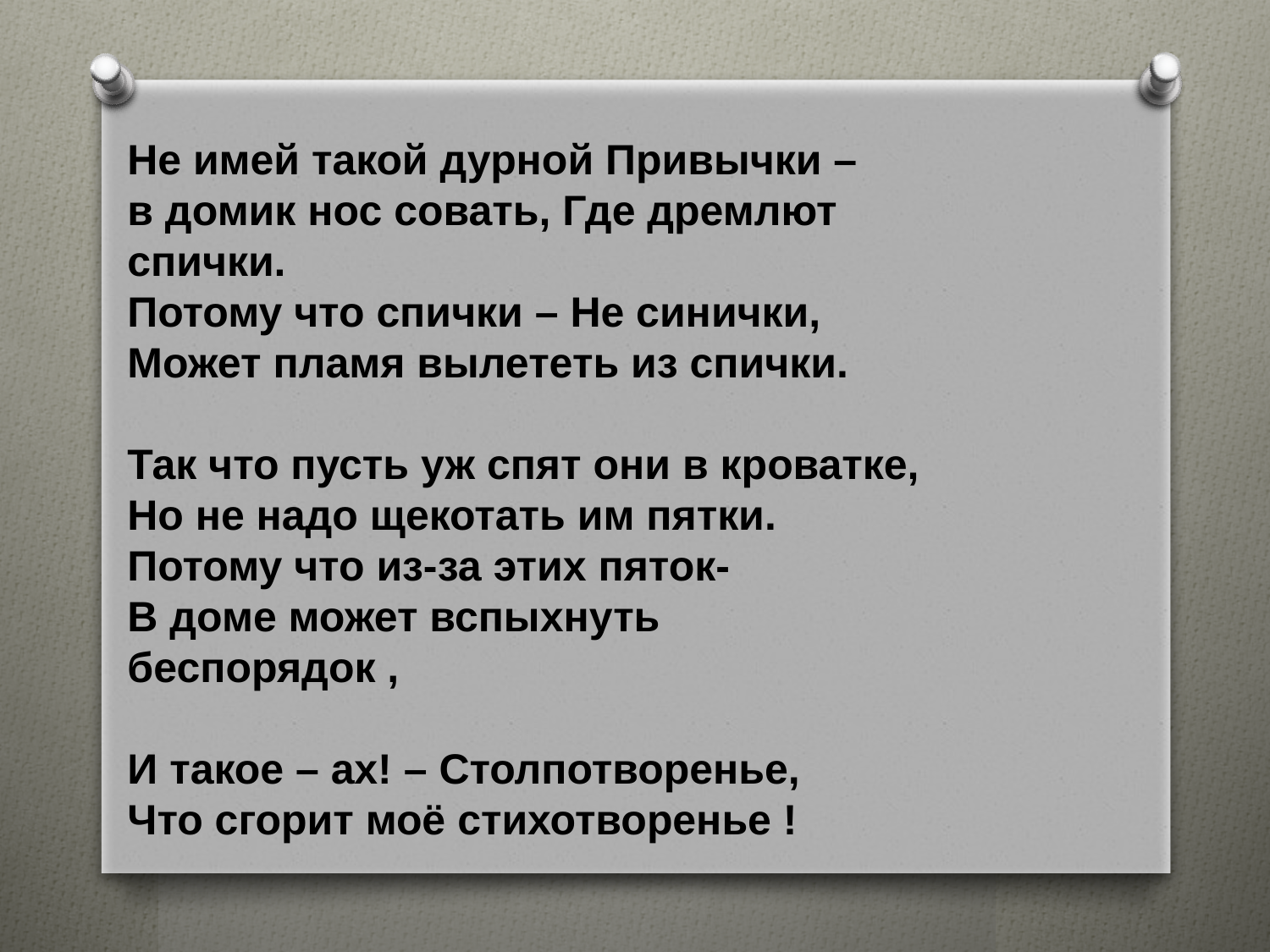

Не имей такой дурной Привычки –
в домик нос совать, Где дремлют спички.
Потому что спички – Не синички,
Может пламя вылететь из спички.

Так что пусть уж спят они в кроватке,
Но не надо щекотать им пятки.
Потому что из-за этих пяток-
В доме может вспыхнуть беспорядок ,

И такое – ах! – Столпотворенье,
Что сгорит моё стихотворенье !